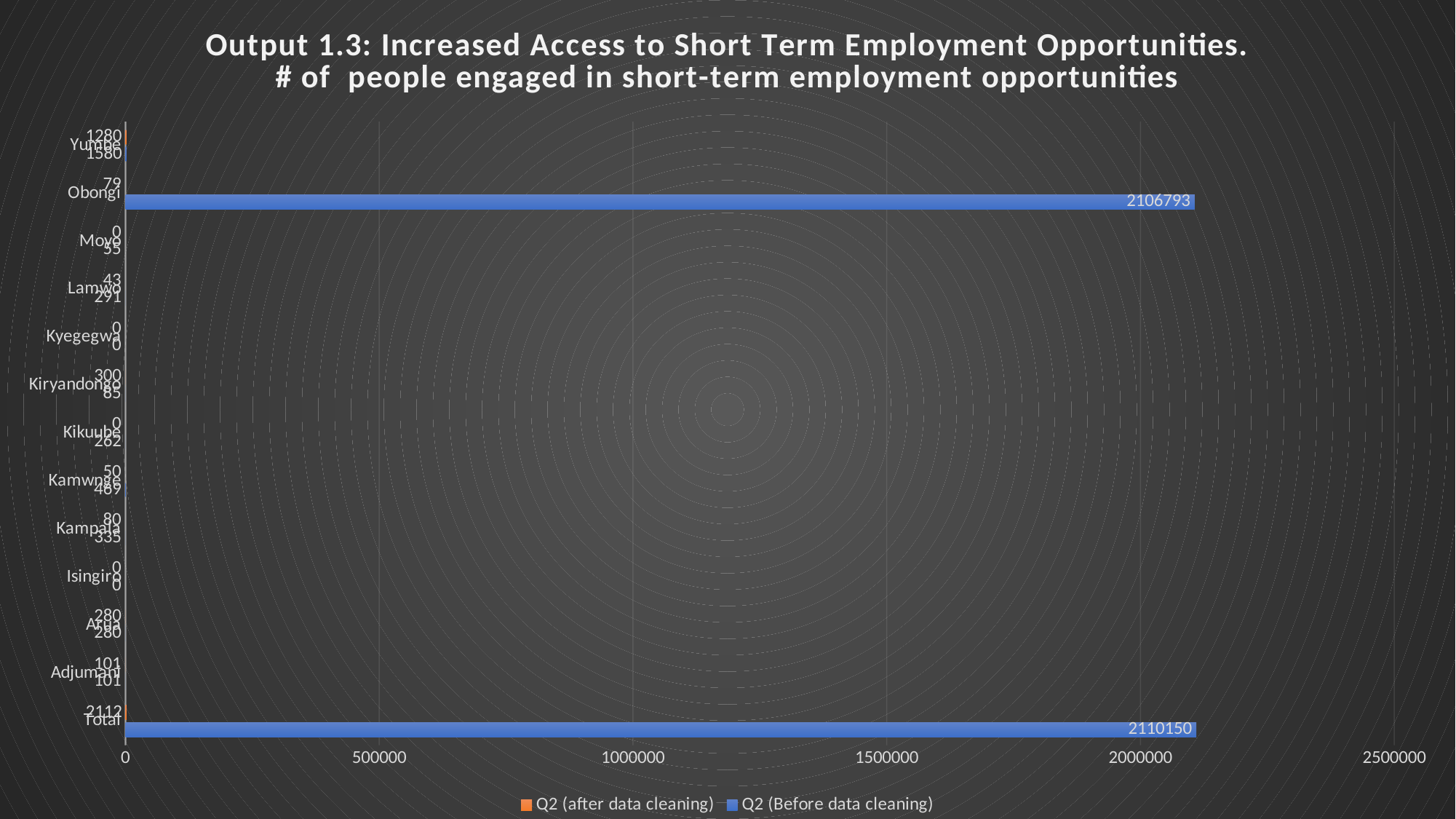

### Chart: Output 1.3: Increased Access to Short Term Employment Opportunities.
# of  people engaged in short-term employment opportunities

| Category | Q2 (Before data cleaning) | Q2 (after data cleaning) |
|---|---|---|
| Total | 2110150.0 | 2112.0 |
| Adjumani | 101.0 | 101.0 |
| Arua | 280.0 | 280.0 |
| Isingiro | 0.0 | 0.0 |
| Kampala | 335.0 | 80.0 |
| Kamwnge | 469.0 | 50.0 |
| Kikuube | 262.0 | 0.0 |
| Kiryandongo | 85.0 | 300.0 |
| Kyegegwa | 0.0 | 0.0 |
| Lamwo | 291.0 | 43.0 |
| Moyo | 55.0 | 0.0 |
| Obongi | 2106793.0 | 79.0 |
| Yumbe | 1580.0 | 1280.0 |
#